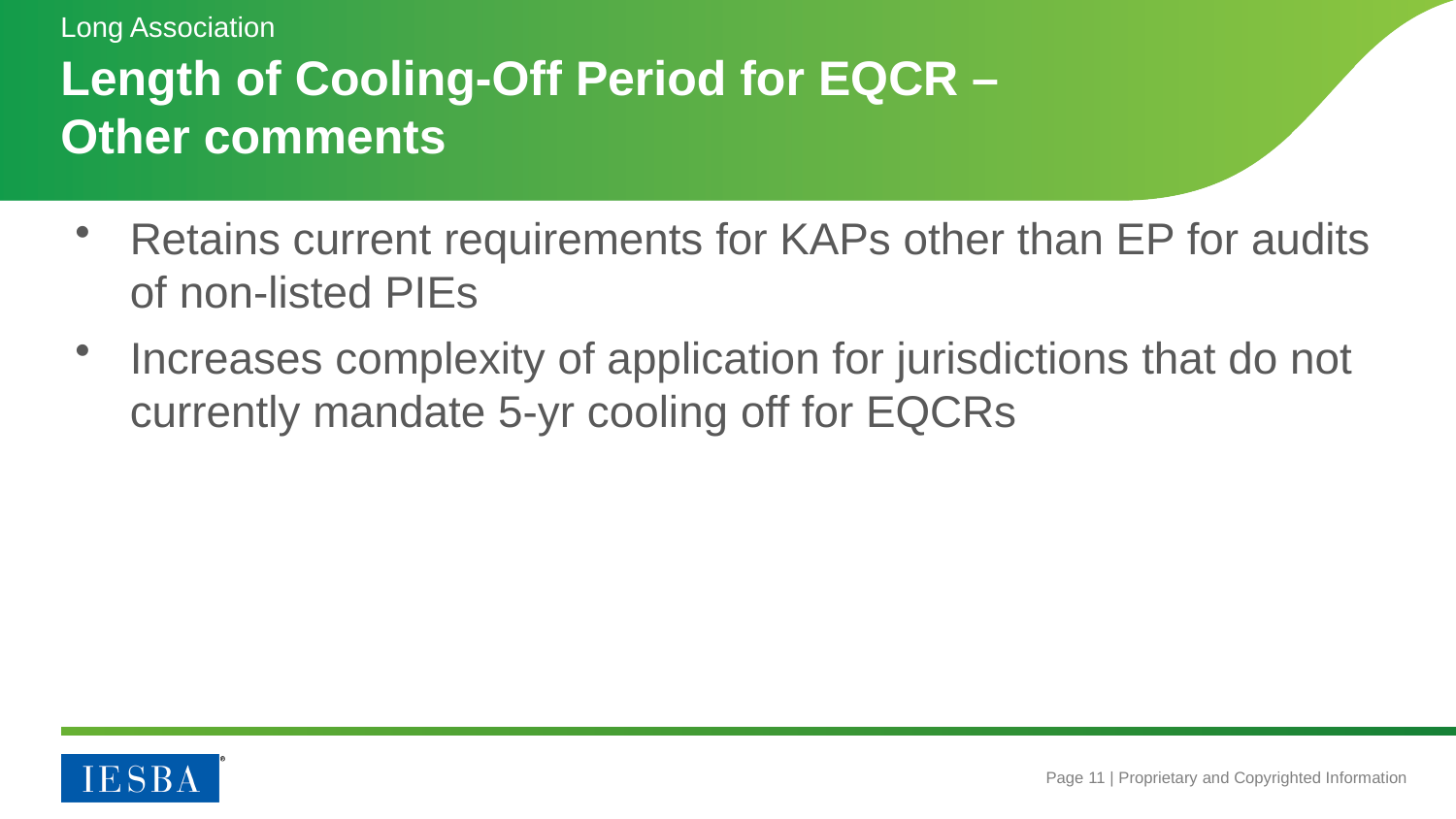

Long Association
# Length of Cooling-Off Period for EQCR – Other comments
Retains current requirements for KAPs other than EP for audits of non-listed PIEs
Increases complexity of application for jurisdictions that do not  currently mandate 5-yr cooling off for EQCRs